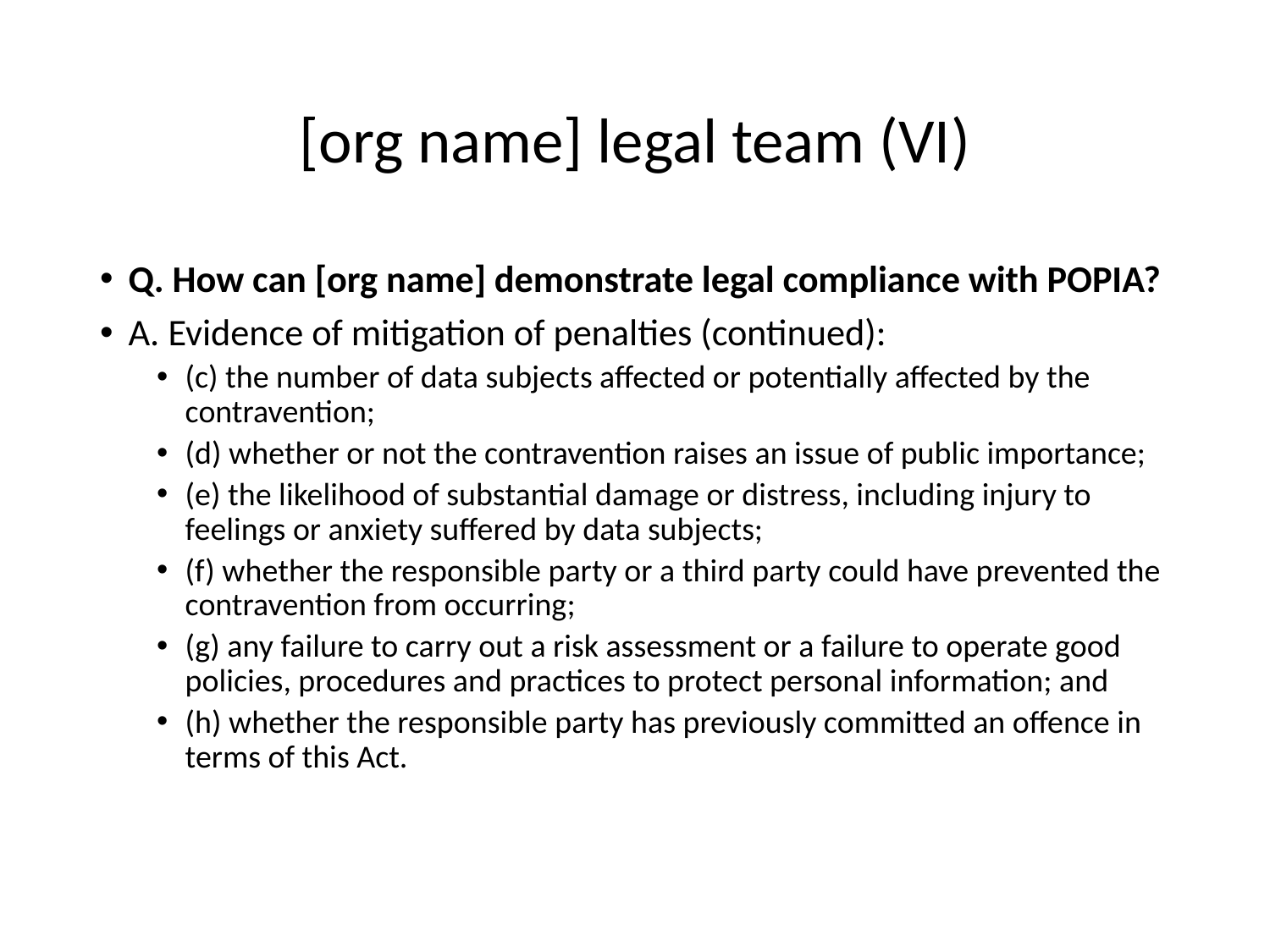

# [org name] legal team (VI)
Q. How can [org name] demonstrate legal compliance with POPIA?
A. Evidence of mitigation of penalties (continued):
(c) the number of data subjects affected or potentially affected by the contravention;
(d) whether or not the contravention raises an issue of public importance;
(e) the likelihood of substantial damage or distress, including injury to feelings or anxiety suffered by data subjects;
(f) whether the responsible party or a third party could have prevented the contravention from occurring;
(g) any failure to carry out a risk assessment or a failure to operate good policies, procedures and practices to protect personal information; and
(h) whether the responsible party has previously committed an offence in terms of this Act.